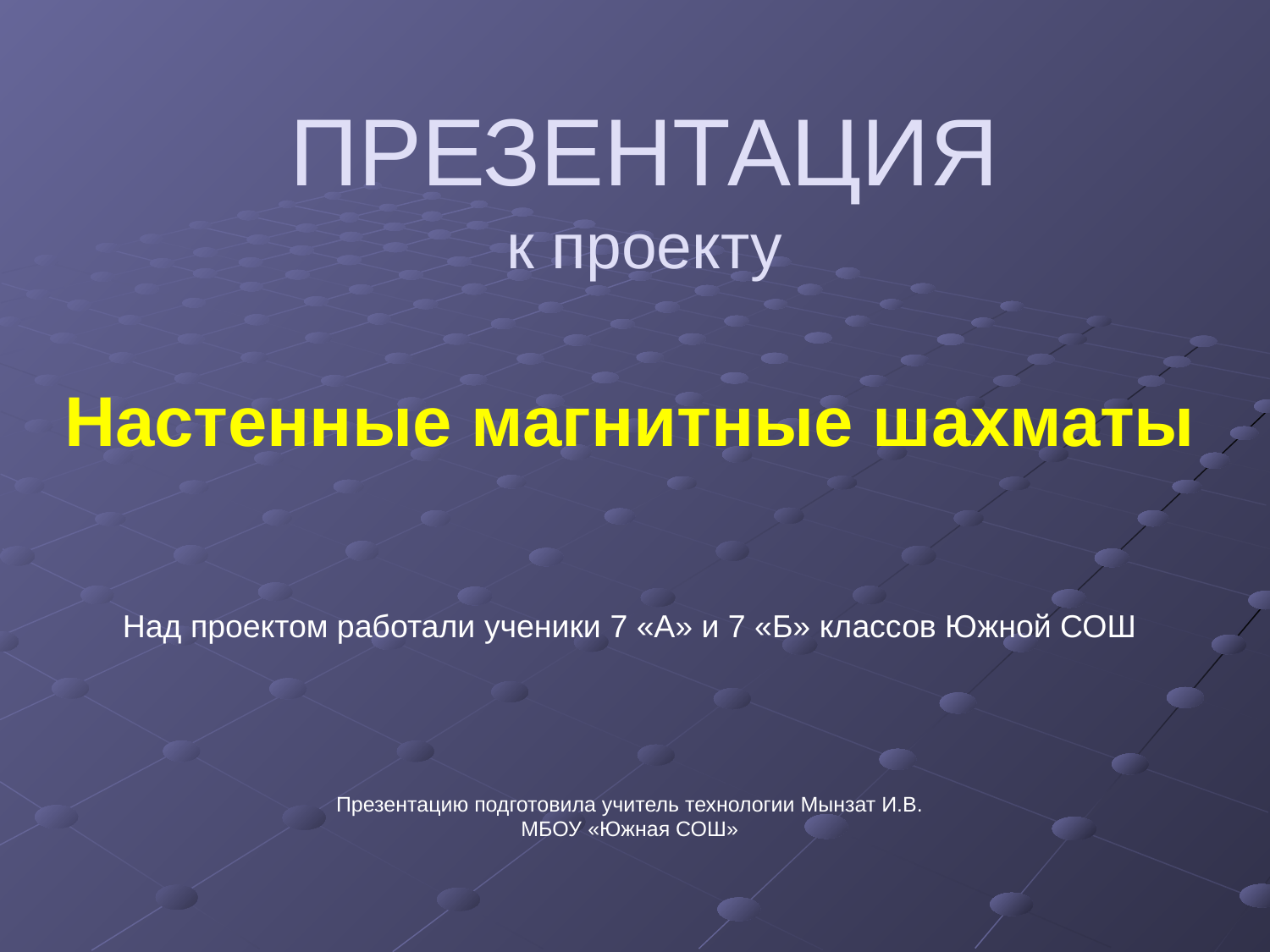

# ПРЕЗЕНТАЦИЯ к проекту
Настенные магнитные шахматы

Над проектом работали ученики 7 «А» и 7 «Б» классов Южной СОШ

Презентацию подготовила учитель технологии Мынзат И.В.
МБОУ «Южная СОШ»